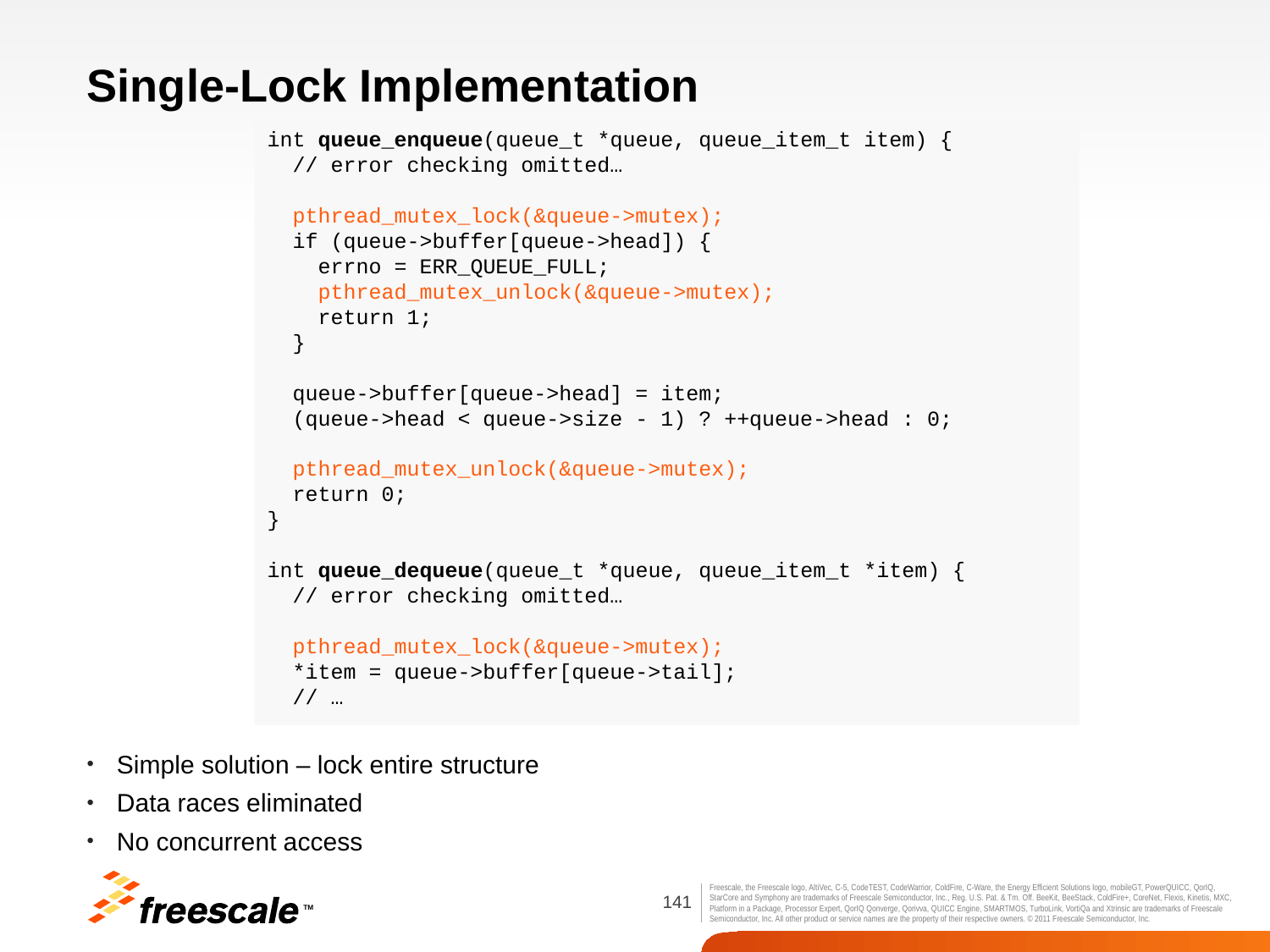

# Single-Lock Implementation
int queue_enqueue(queue_t *queue, queue_item_t item) {
  // error checking omitted…

  pthread_mutex_lock(&queue->mutex);
  if (queue->buffer[queue->head]) {
    errno = ERR_QUEUE_FULL;
    pthread_mutex_unlock(&queue->mutex);
    return 1;
  }

  queue->buffer[queue->head] = item;
  (queue->head < queue->size - 1) ? ++queue->head : 0;

  pthread_mutex_unlock(&queue->mutex);
  return 0;
}

int queue_dequeue(queue_t *queue, queue_item_t *item) {
  // error checking omitted…

  pthread_mutex_lock(&queue->mutex);
  *item = queue->buffer[queue->tail];
  // …
Simple solution – lock entire structure
Data races eliminated
No concurrent access